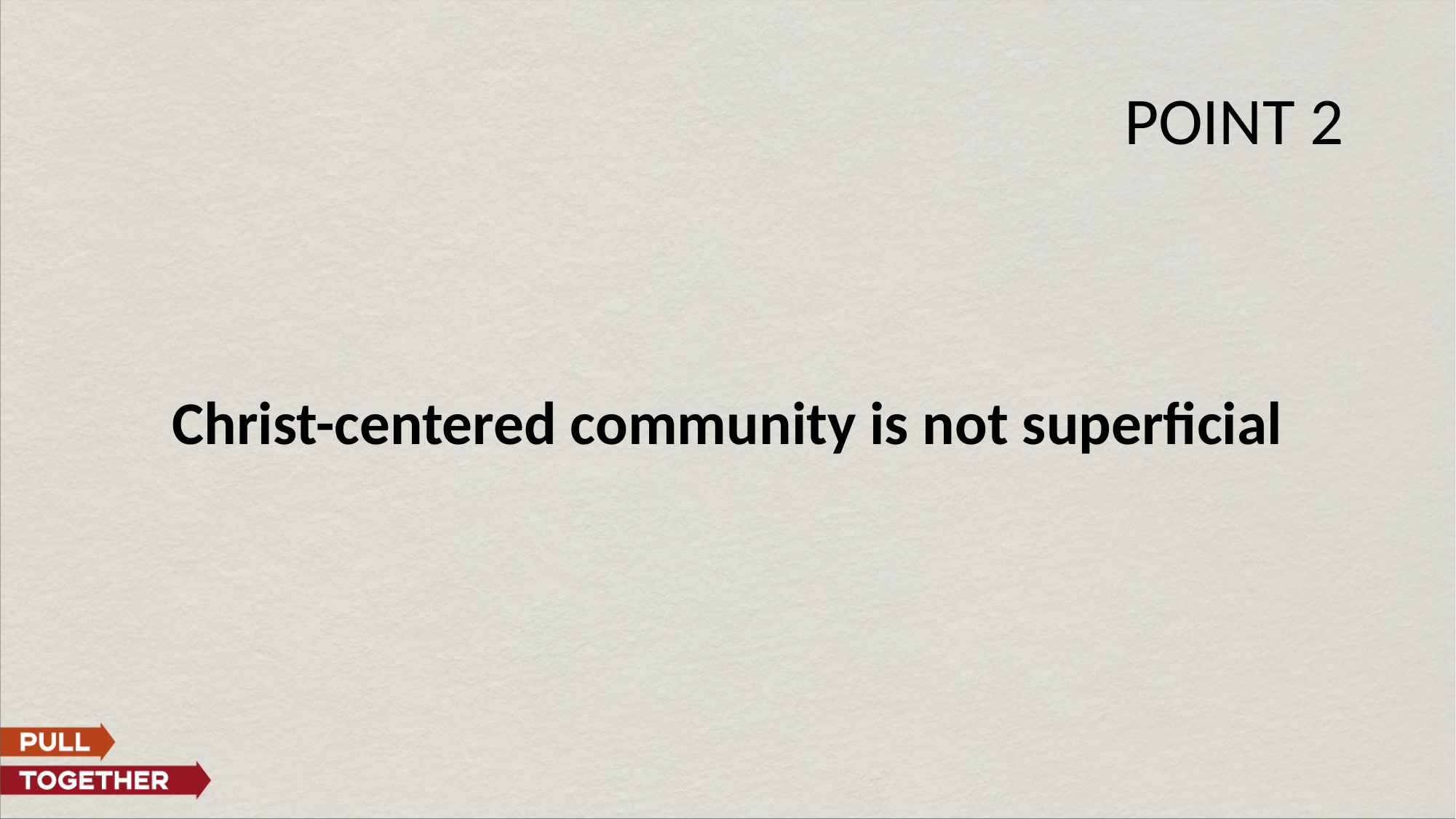

# POINT 2

Christ-centered community is not superficial